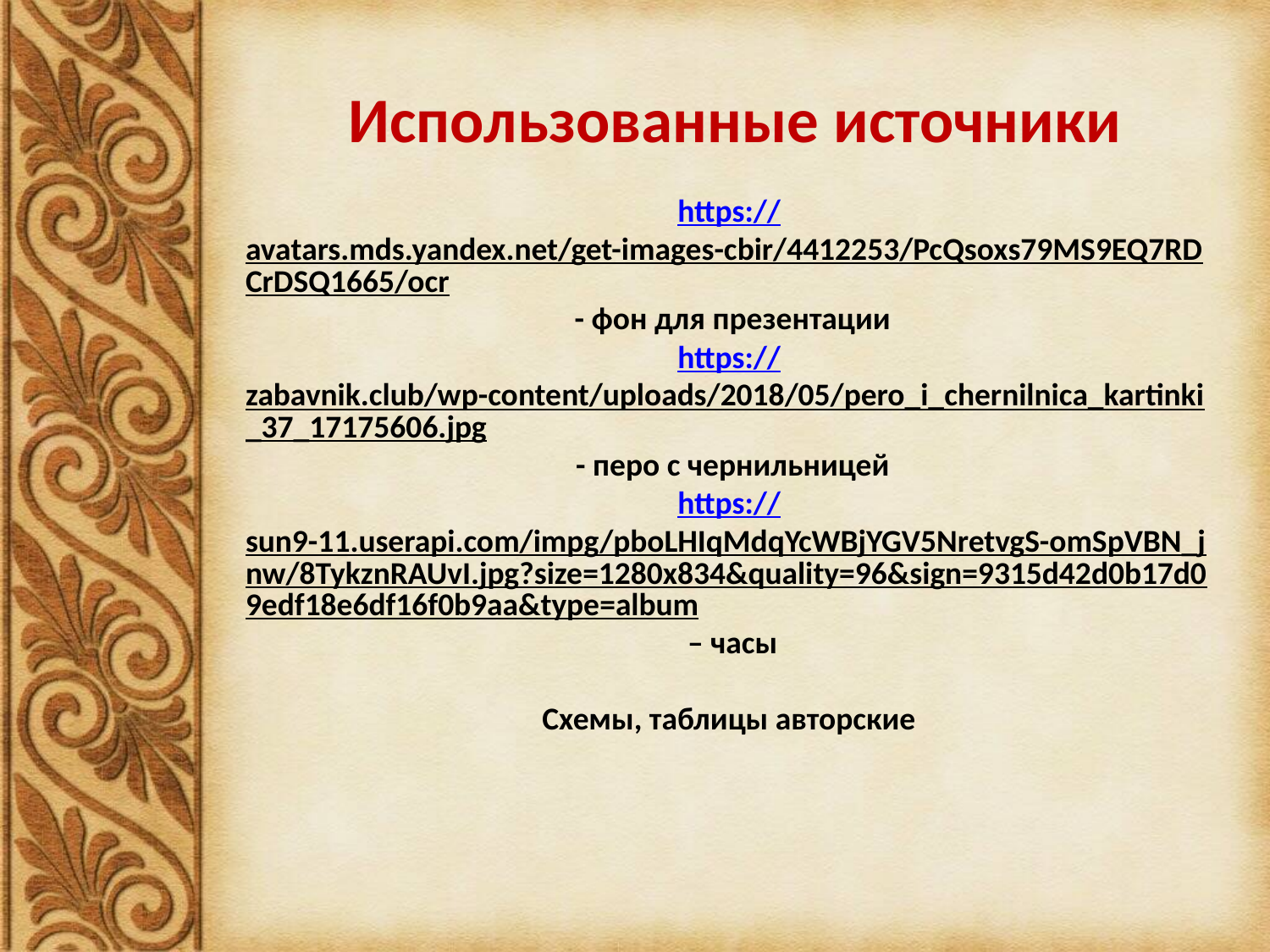

# Использованные источники
https://avatars.mds.yandex.net/get-images-cbir/4412253/PcQsoxs79MS9EQ7RDCrDSQ1665/ocr - фон для презентации
https://zabavnik.club/wp-content/uploads/2018/05/pero_i_chernilnica_kartinki_37_17175606.jpg - перо с чернильницей
https://sun9-11.userapi.com/impg/pboLHIqMdqYcWBjYGV5NretvgS-omSpVBN_jnw/8TykznRAUvI.jpg?size=1280x834&quality=96&sign=9315d42d0b17d09edf18e6df16f0b9aa&type=album – часы

Схемы, таблицы авторские